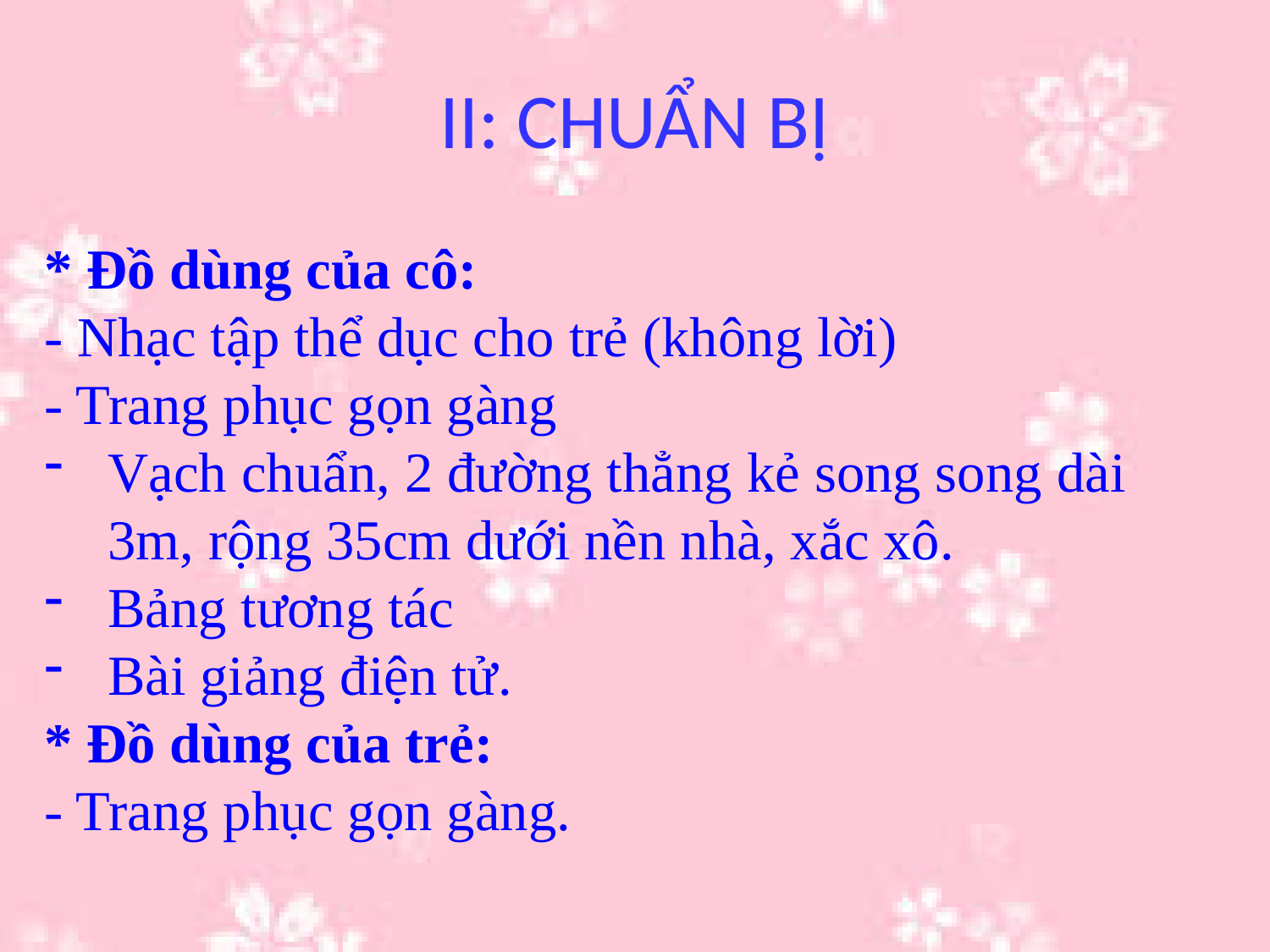

# II: CHUẨN BỊ

* Đồ dùng của cô:
- Nhạc tập thể dục cho trẻ (không lời)
- Trang phục gọn gàng
Vạch chuẩn, 2 đường thẳng kẻ song song dài 3m, rộng 35cm dưới nền nhà, xắc xô.
Bảng tương tác
Bài giảng điện tử.
* Đồ dùng của trẻ:
- Trang phục gọn gàng.